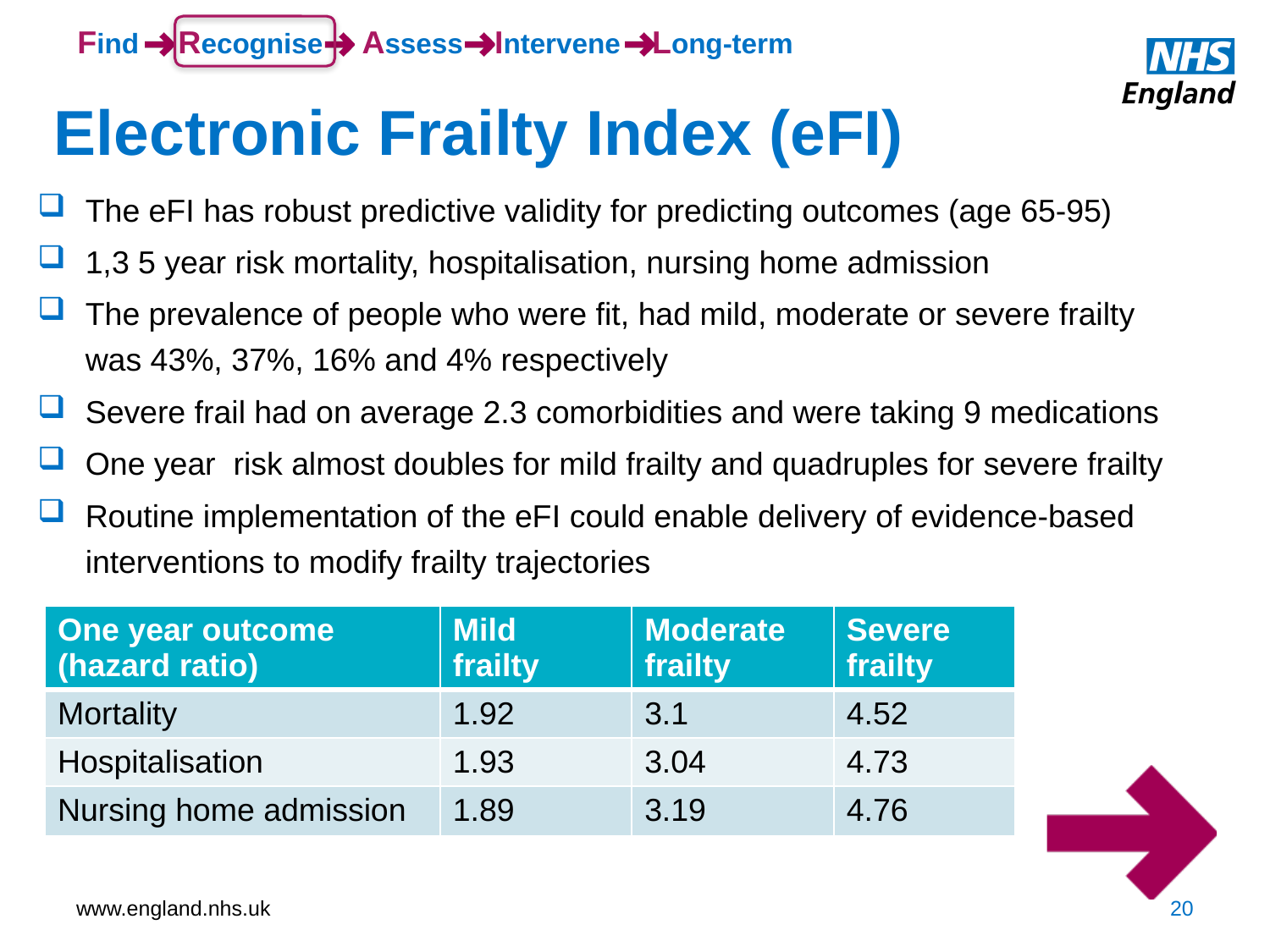

# Electronic Frailty Index (eFI)
The eFI has robust predictive validity for predicting outcomes (age 65-95)
1,3 5 year risk mortality, hospitalisation, nursing home admission
The prevalence of people who were fit, had mild, moderate or severe frailty was 43%, 37%, 16% and 4% respectively
Severe frail had on average 2.3 comorbidities and were taking 9 medications
One year  risk almost doubles for mild frailty and quadruples for severe frailty
Routine implementation of the eFI could enable delivery of evidence-based interventions to modify frailty trajectories

| One year outcome (hazard ratio) | Mild frailty | Moderate frailty | Severe frailty |
| --- | --- | --- | --- |
| Mortality | 1.92 | 3.1 | 4.52 |
| Hospitalisation | 1.93 | 3.04 | 4.73 |
| Nursing home admission | 1.89 | 3.19 | 4.76 |
20